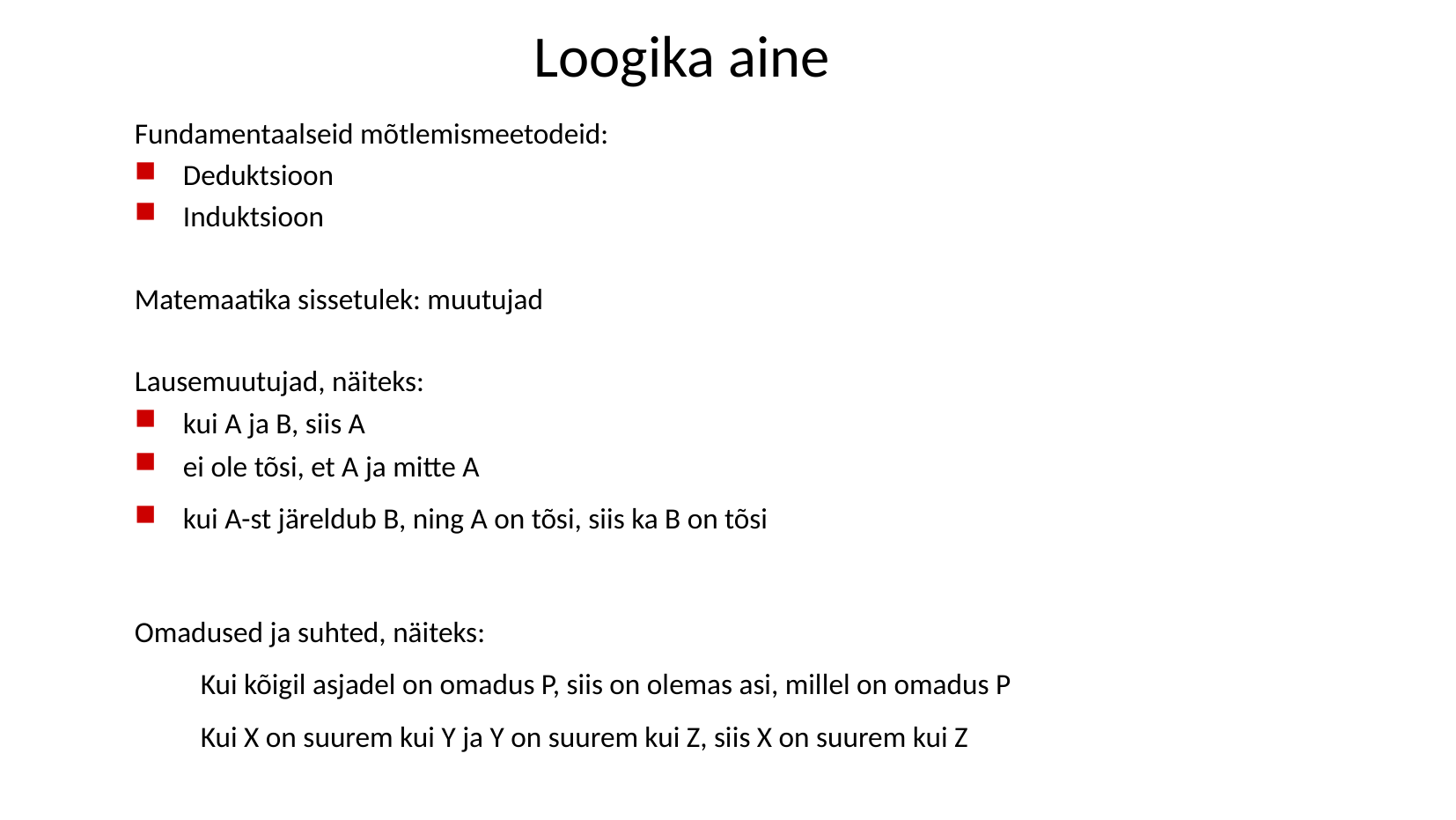

# Loogika aine
Fundamentaalseid mõtlemismeetodeid:
Deduktsioon
Induktsioon

Matemaatika sissetulek: muutujad

Lausemuutujad, näiteks:
kui A ja B, siis A
ei ole tõsi, et A ja mitte A
kui A-st järeldub B, ning A on tõsi, siis ka B on tõsi

Omadused ja suhted, näiteks:
Kui kõigil asjadel on omadus P, siis on olemas asi, millel on omadus P
Kui X on suurem kui Y ja Y on suurem kui Z, siis X on suurem kui Z